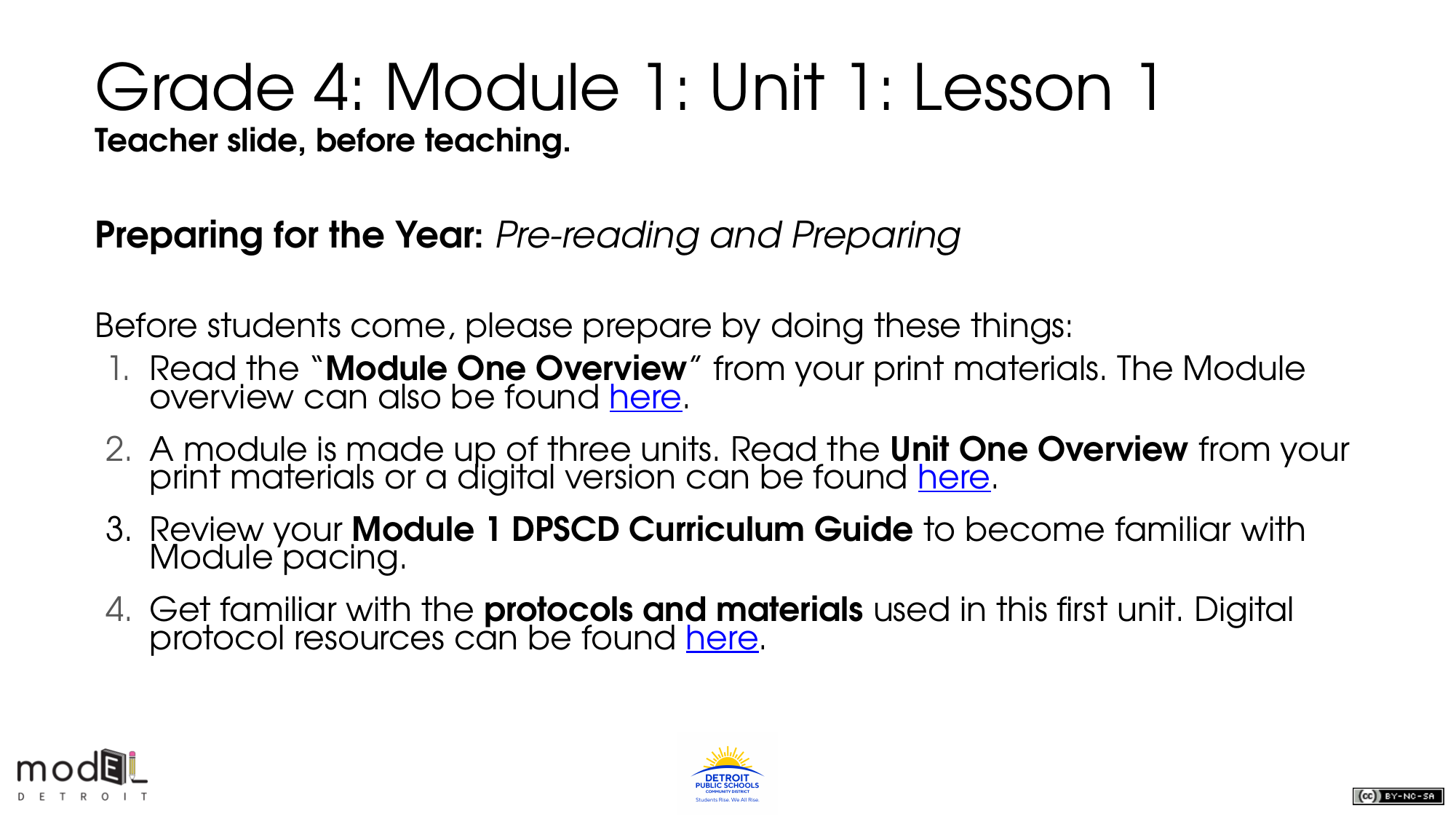

Grade 4: Module 1: Unit 1: Lesson 1
Teacher slide, before teaching.
Preparing for the Year: Pre-reading and Preparing

Before students come, please prepare by doing these things:
Read the “Module One Overview” from your print materials. The Module overview can also be found here.
A module is made up of three units. Read the Unit One Overview from your print materials or a digital version can be found here.
Review your Module 1 DPSCD Curriculum Guide to become familiar with Module pacing.
Get familiar with the protocols and materials used in this first unit. Digital protocol resources can be found here.